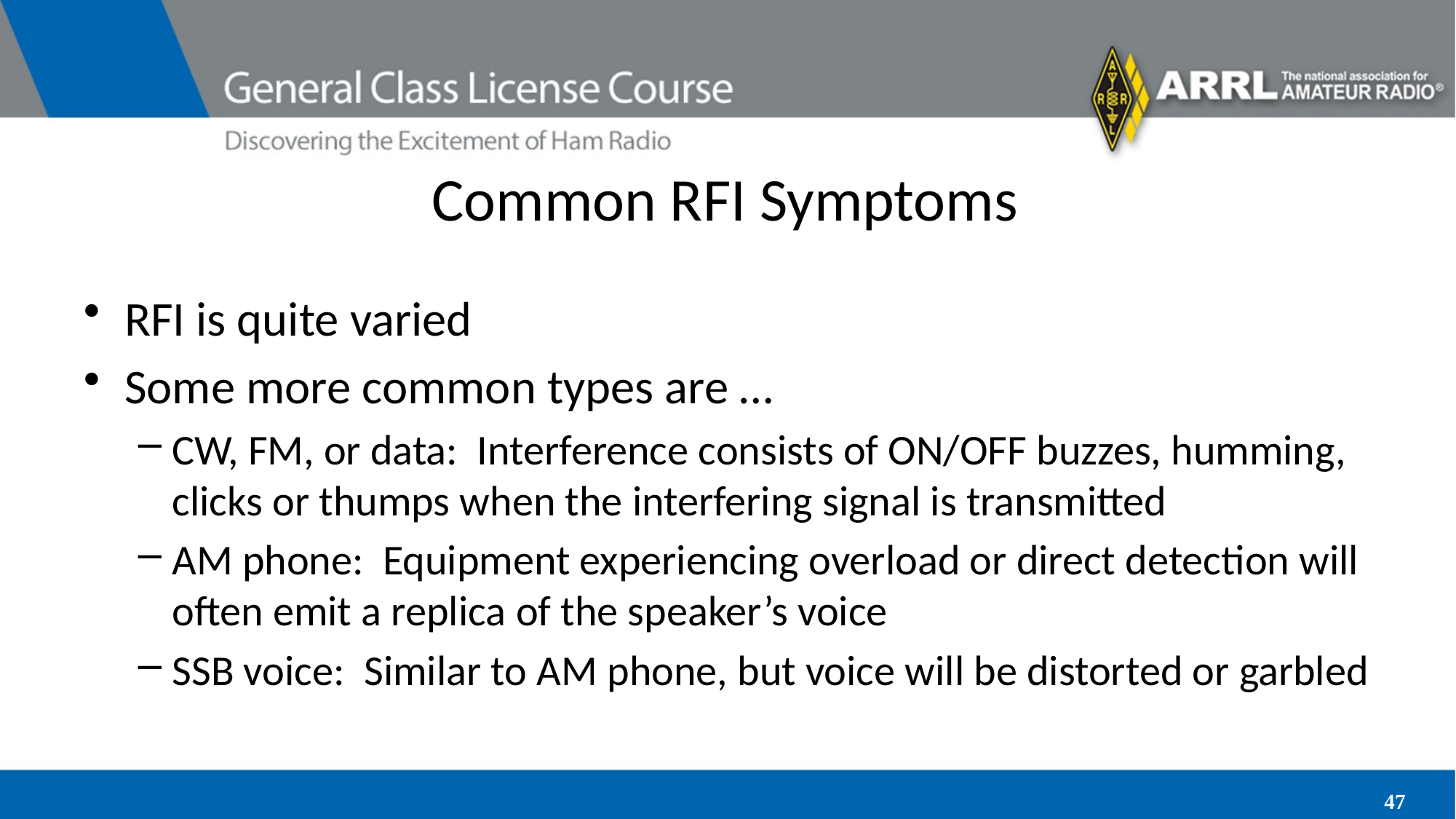

# Common RFI Symptoms
RFI is quite varied
Some more common types are …
CW, FM, or data:  Interference consists of ON/OFF buzzes, humming, clicks or thumps when the interfering signal is transmitted
AM phone:  Equipment experiencing overload or direct detection will often emit a replica of the speaker’s voice
SSB voice:  Similar to AM phone, but voice will be distorted or garbled